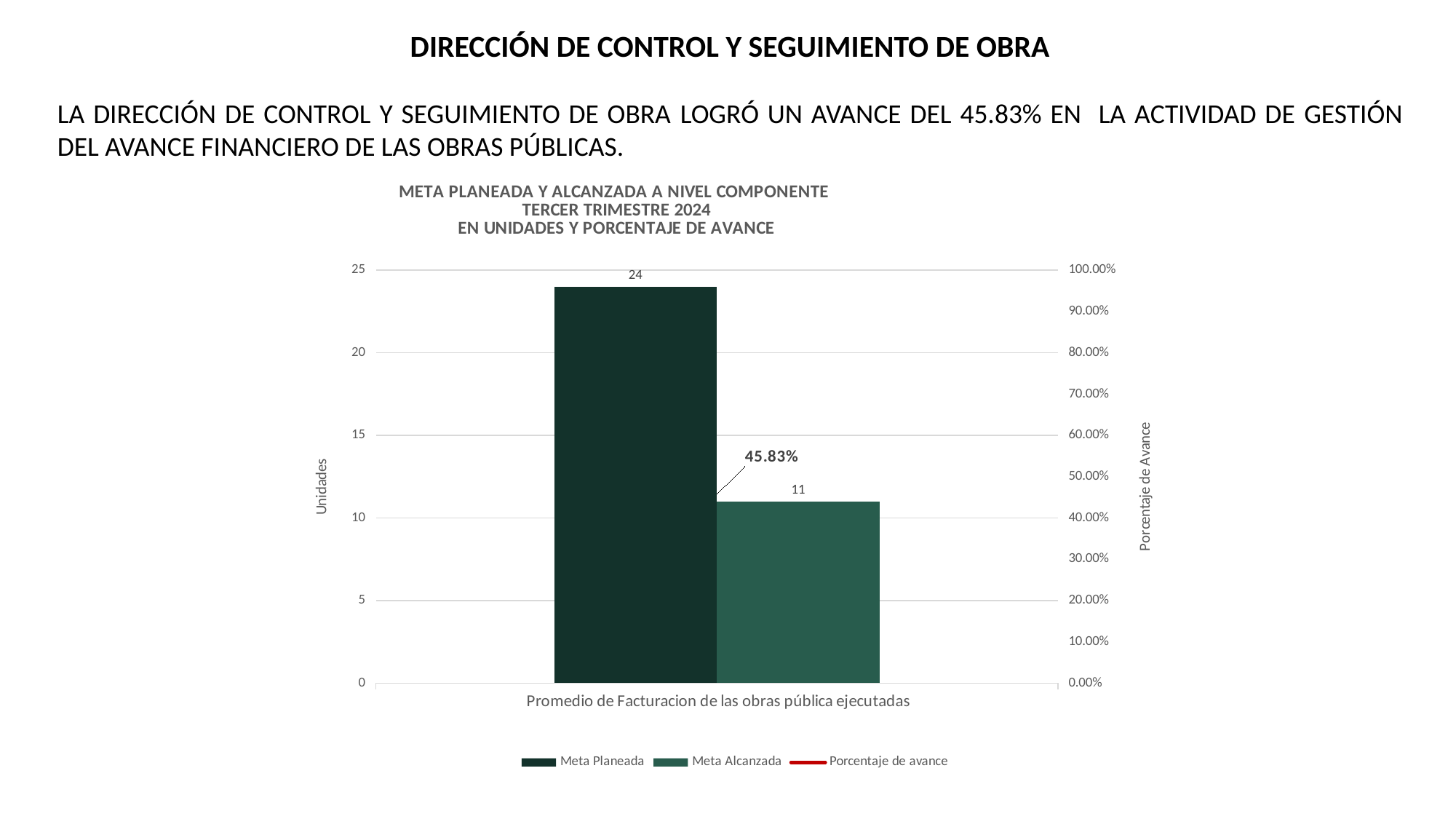

DIRECCIÓN DE CONTROL Y SEGUIMIENTO DE OBRA
LA DIRECCIÓN DE CONTROL Y SEGUIMIENTO DE OBRA LOGRÓ UN AVANCE DEL 45.83% EN  LA ACTIVIDAD DE GESTIÓN DEL AVANCE FINANCIERO DE LAS OBRAS PÚBLICAS.

### Chart: META PLANEADA Y ALCANZADA A NIVEL COMPONENTE
TERCER TRIMESTRE 2024
EN UNIDADES Y PORCENTAJE DE AVANCE

| Category | Meta Planeada | Meta Alcanzada |  |
|---|---|---|---|
|  Promedio de Facturacion de las obras pública ejecutadas | 24.0 | 11.0 | 0.4583333333333333 |